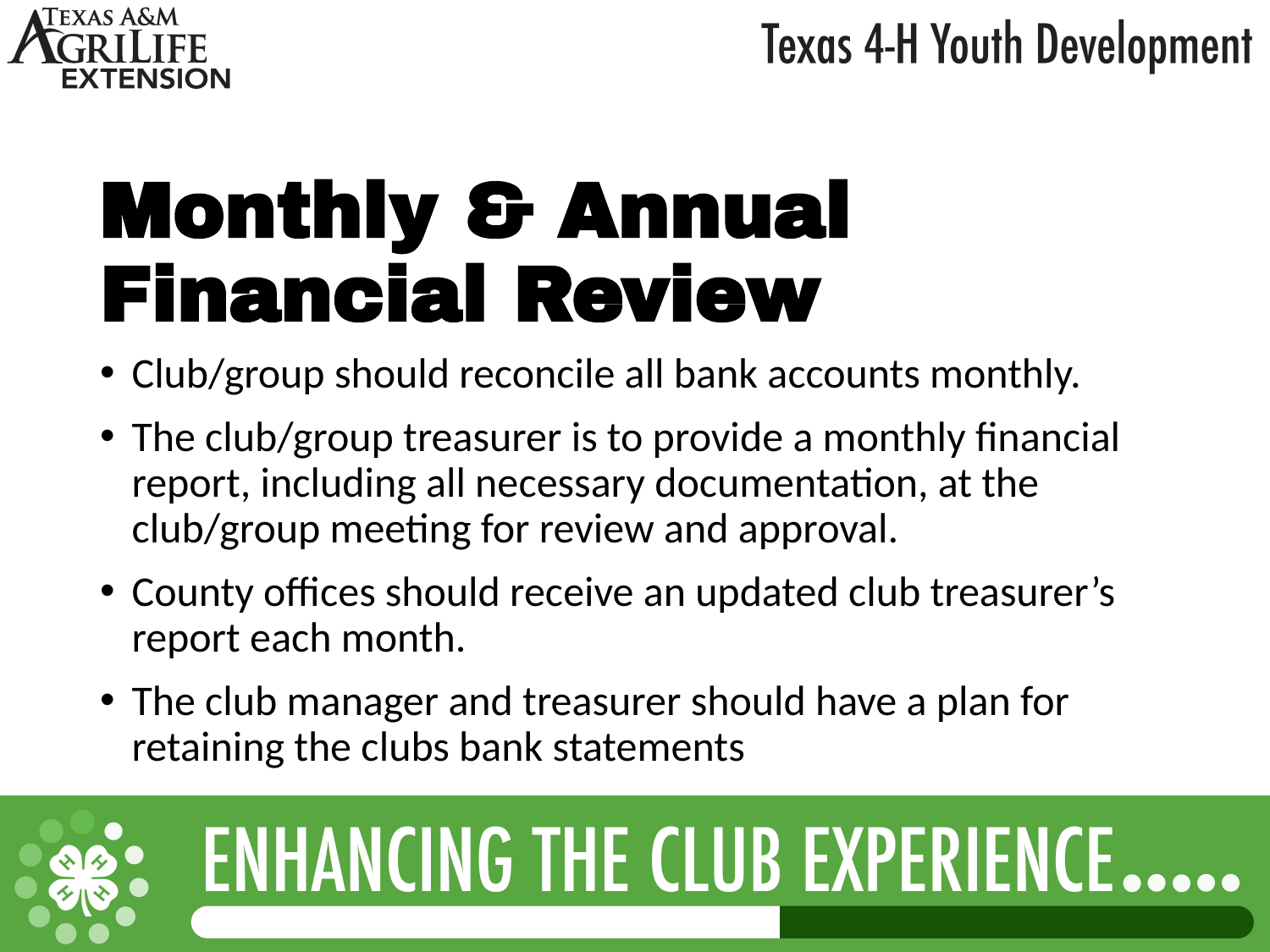

# Monthly & Annual Financial Review
Club/group should reconcile all bank accounts monthly.
The club/group treasurer is to provide a monthly financial report, including all necessary documentation, at the club/group meeting for review and approval.
County offices should receive an updated club treasurer’s report each month.
The club manager and treasurer should have a plan for retaining the clubs bank statements